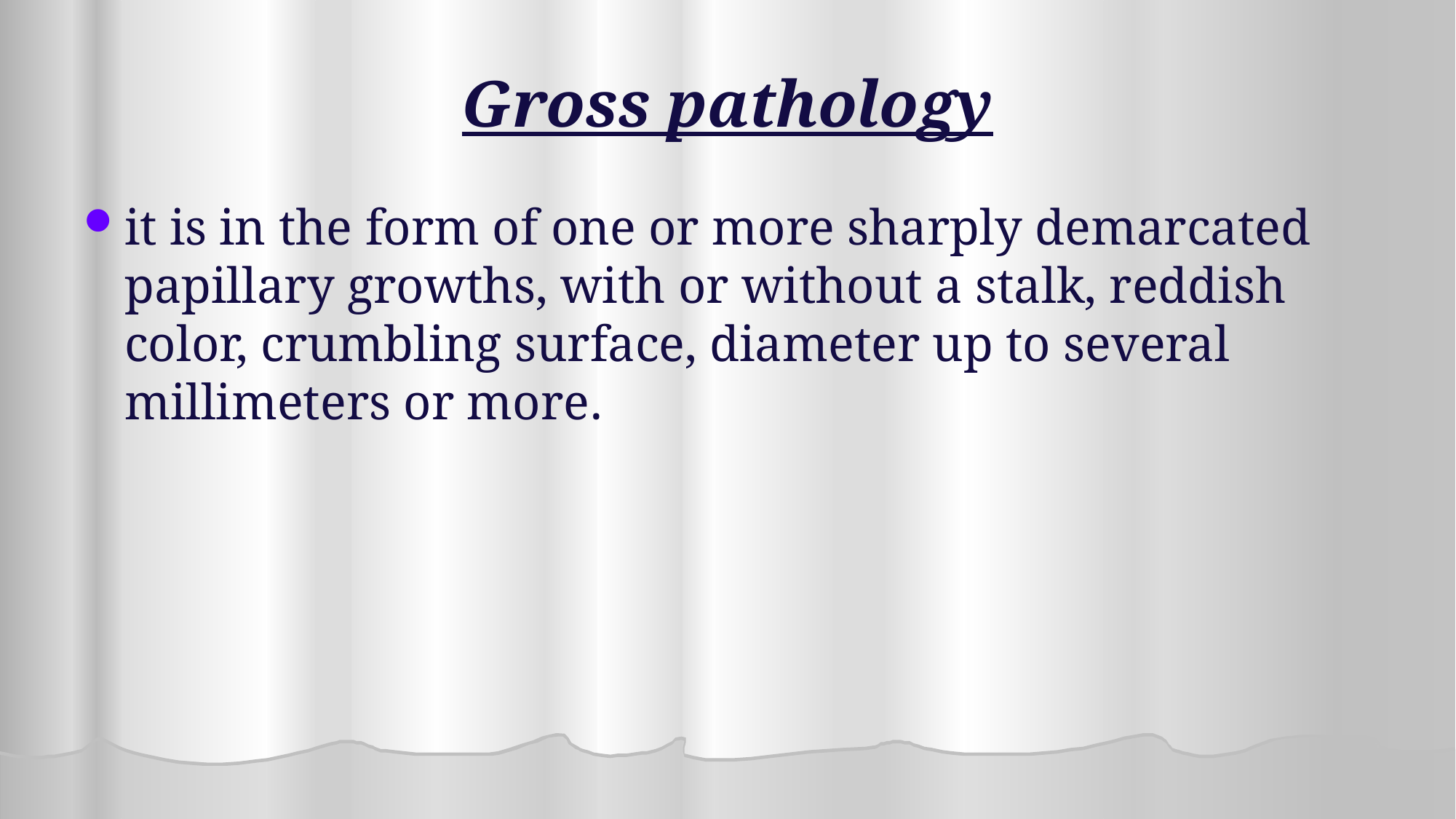

# Gross pathology
it is in the form of one or more sharply demarcated papillary growths, with or without a stalk, reddish color, crumbling surface, diameter up to several millimeters or more.